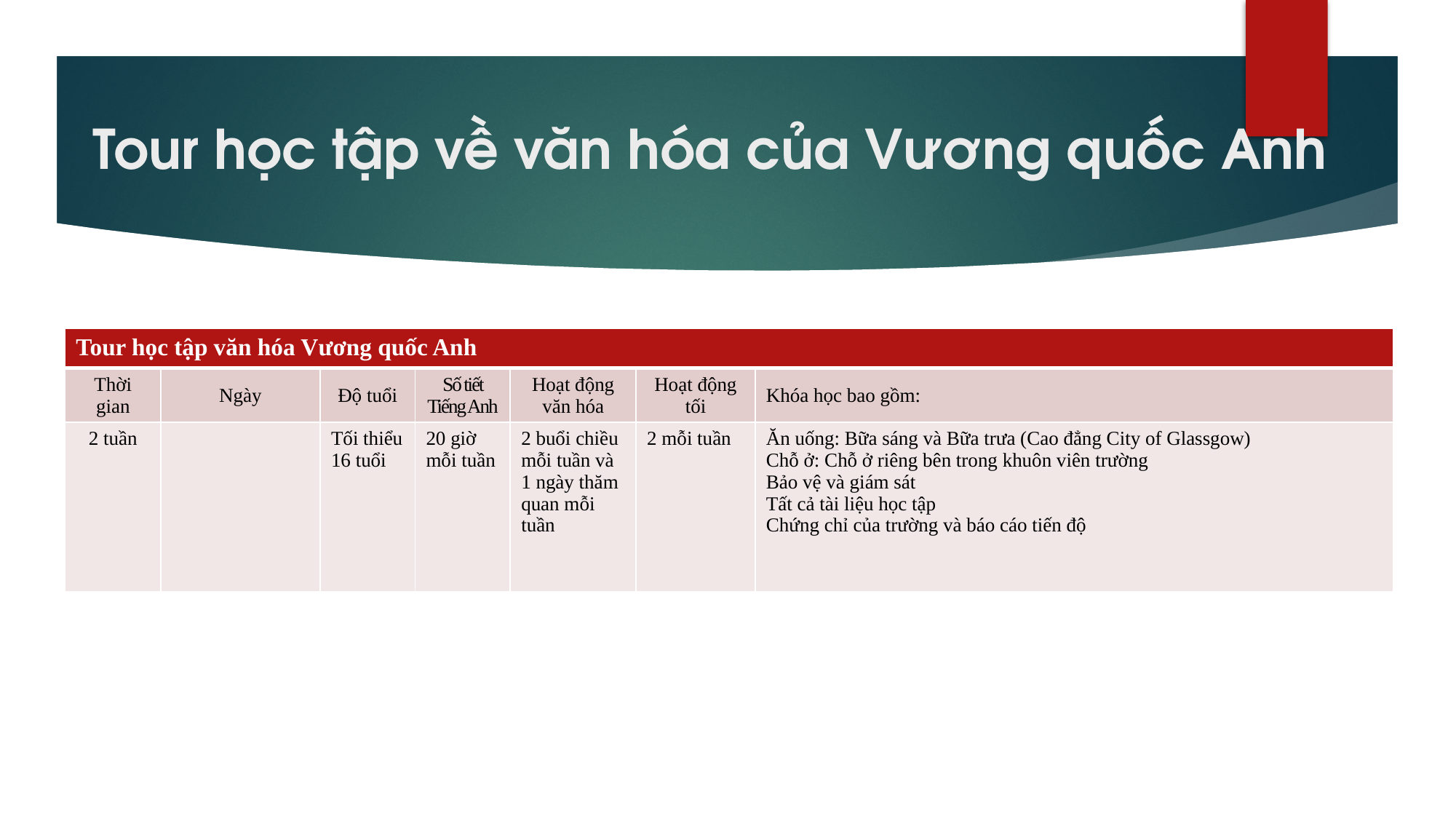

# Tour học tập về văn hóa của Vương quốc Anh
| Tour học tập văn hóa Vương quốc Anh |  |  |  |  |  |  |
| --- | --- | --- | --- | --- | --- | --- |
| Thời gian | Ngày | Độ tuổi | Số tiết Tiếng Anh | Hoạt động văn hóa | Hoạt động tối | Khóa học bao gồm: |
| 2 tuần |  | Tối thiểu 16 tuổi | 20 giờ mỗi tuần | 2 buổi chiều mỗi tuần và 1 ngày thăm quan mỗi tuần | 2 mỗi tuần | Ăn uống: Bữa sáng và Bữa trưa (Cao đẳng City of Glassgow) Chỗ ở: Chỗ ở riêng bên trong khuôn viên trường Bảo vệ và giám sát Tất cả tài liệu học tập Chứng chỉ của trường và báo cáo tiến độ |